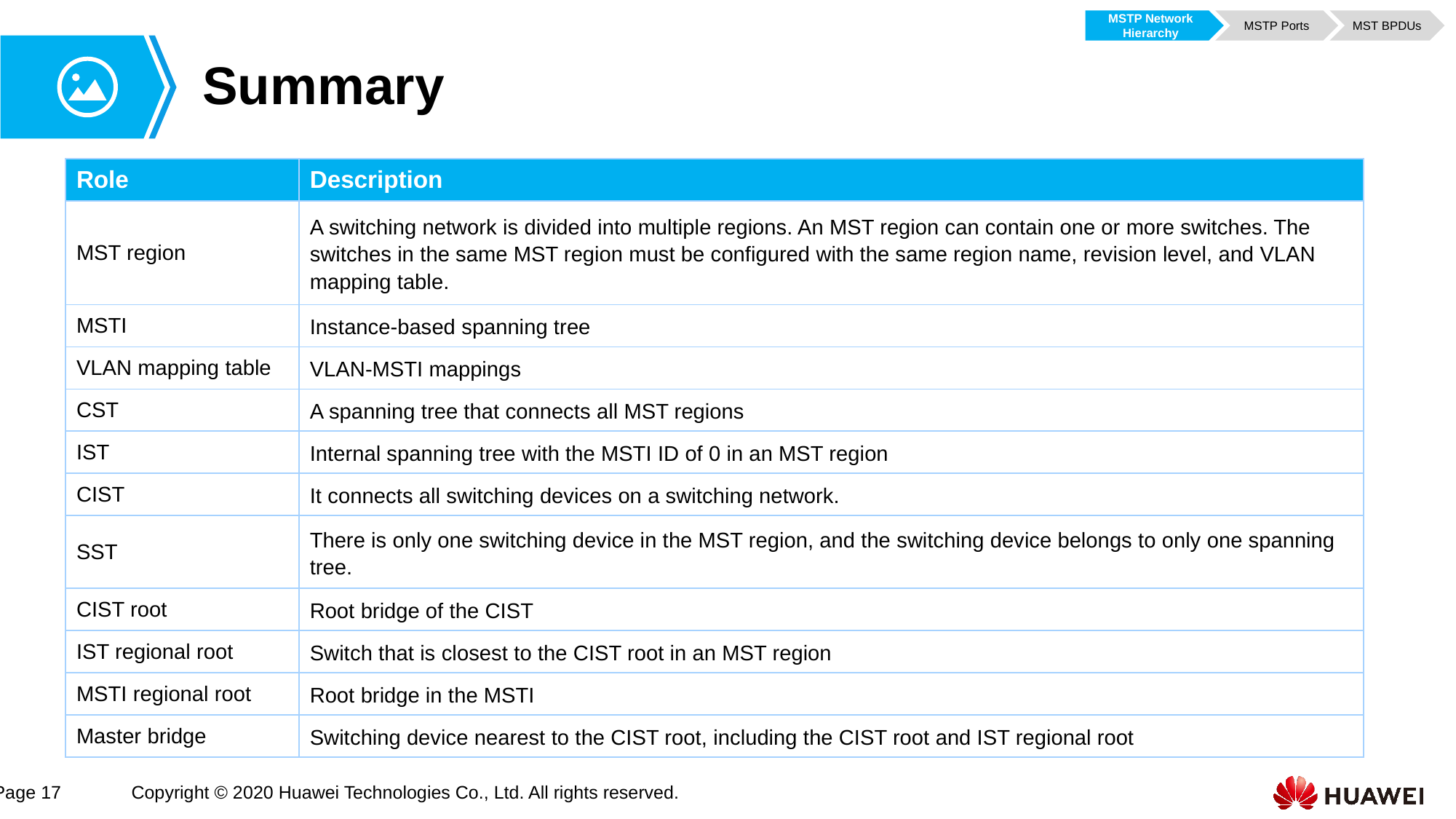

MSTP Network Hierarchy
MSTP Ports
MST BPDUs
# Summary
| Role | Description |
| --- | --- |
| MST region | A switching network is divided into multiple regions. An MST region can contain one or more switches. The switches in the same MST region must be configured with the same region name, revision level, and VLAN mapping table. |
| MSTI | Instance-based spanning tree |
| VLAN mapping table | VLAN-MSTI mappings |
| CST | A spanning tree that connects all MST regions |
| IST | Internal spanning tree with the MSTI ID of 0 in an MST region |
| CIST | It connects all switching devices on a switching network. |
| SST | There is only one switching device in the MST region, and the switching device belongs to only one spanning tree. |
| CIST root | Root bridge of the CIST |
| IST regional root | Switch that is closest to the CIST root in an MST region |
| MSTI regional root | Root bridge in the MSTI |
| Master bridge | Switching device nearest to the CIST root, including the CIST root and IST regional root |